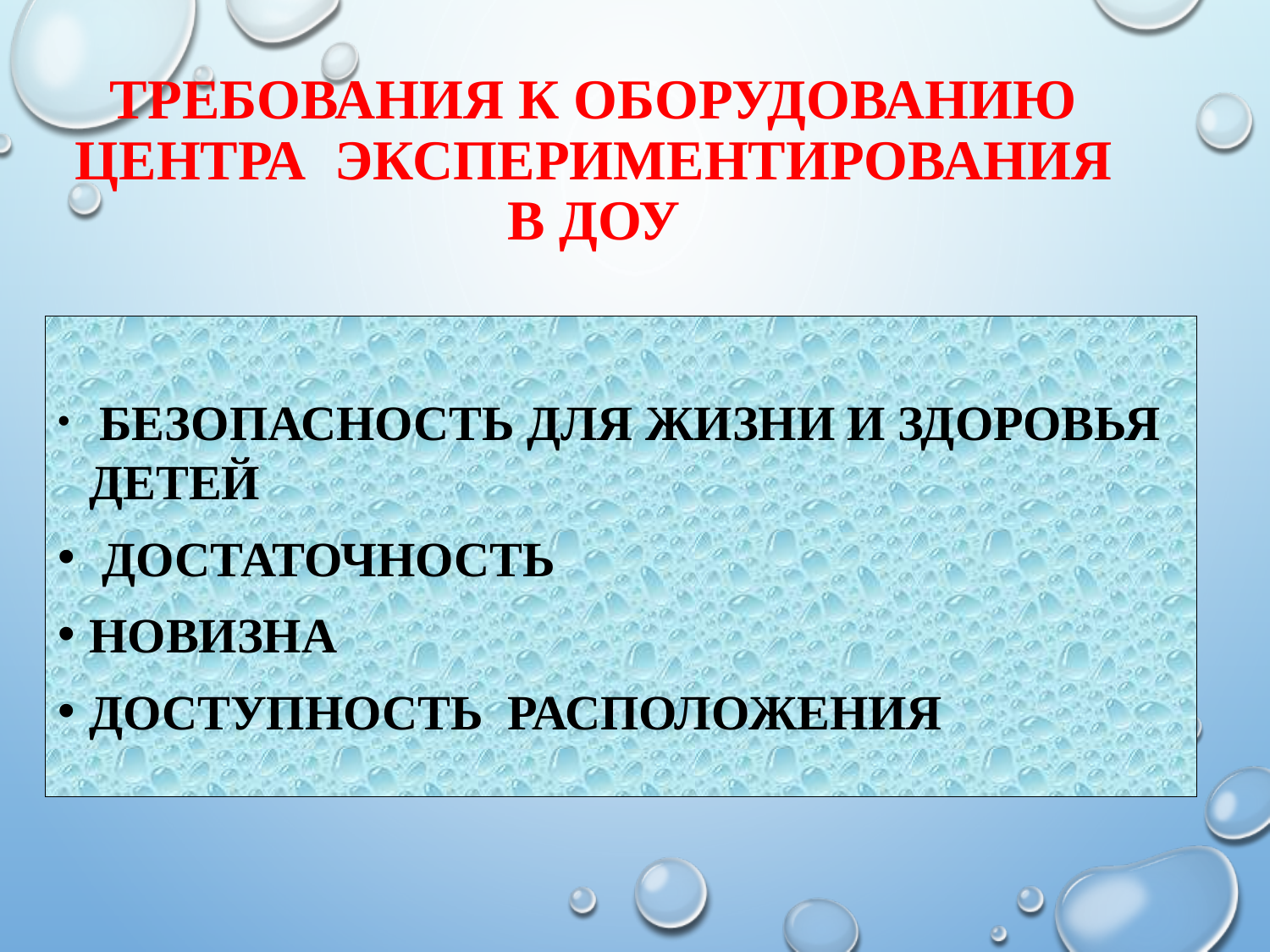

# Требования к оборудованию центра  экспериментирования в ДОУ

 БЕЗОПАСНОСТЬ ДЛЯ ЖИЗНИ И ЗДОРОВЬЯ ДЕТЕЙ
 ДОСТАТОЧНОСТЬ
Новизна
ДОСТУПНОСТЬ  РАСПОЛОЖЕНИЯ